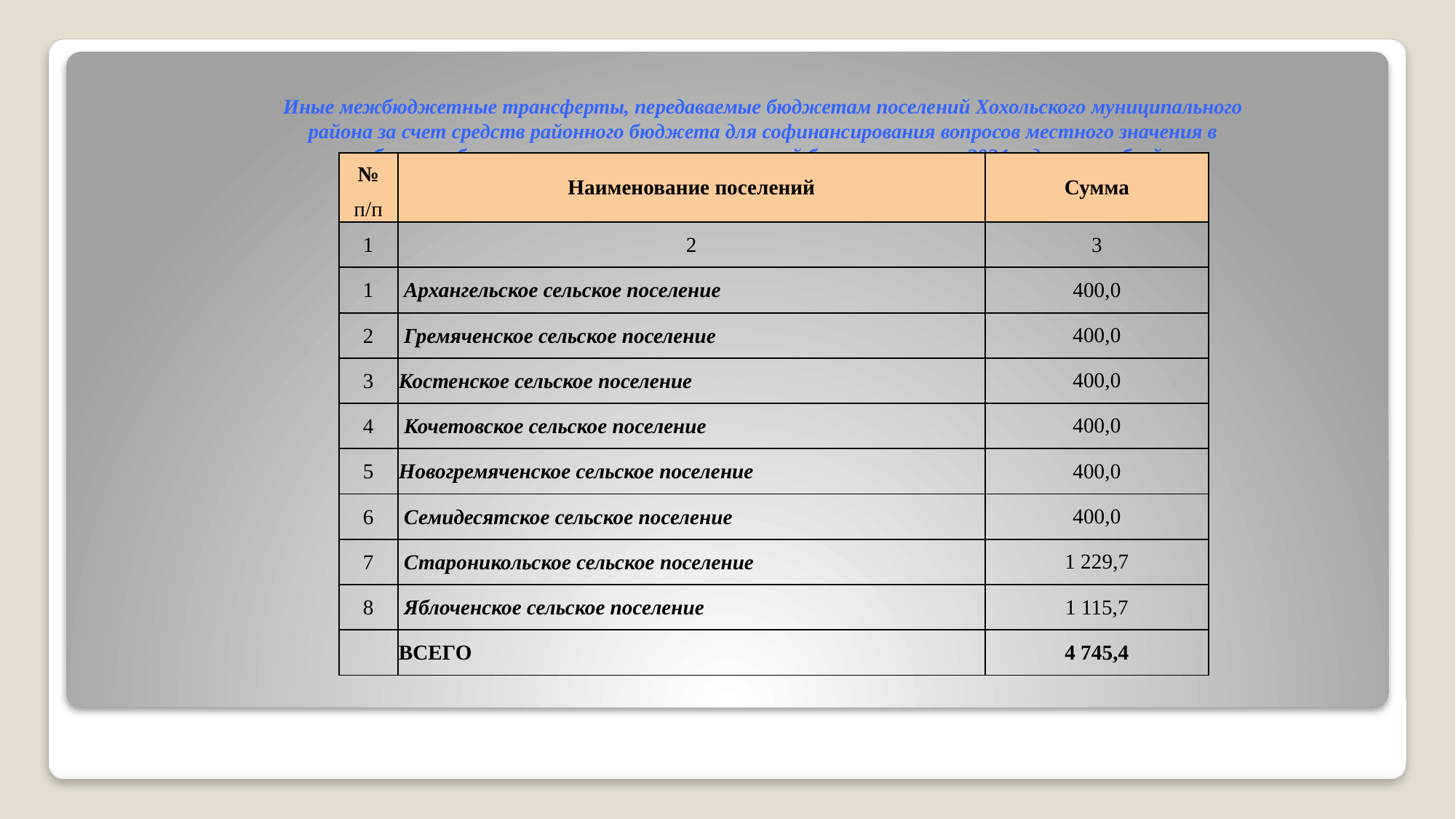

# Иные межбюджетные трансферты, передаваемые бюджетам поселений Хохольского муниципального района за счет средств районного бюджета для софинансирования вопросов местного значения в области обеспечения первичных мер пожарной безопасности на 2024 год, тыс. рублей
| № | Наименование поселений | Сумма |
| --- | --- | --- |
| п/п |  |  |
| 1 | 2 | 3 |
| 1 | Архангельское сельское поселение | 400,0 |
| 2 | Гремяченское сельское поселение | 400,0 |
| 3 | Костенское сельское поселение | 400,0 |
| 4 | Кочетовское сельское поселение | 400,0 |
| 5 | Новогремяченское сельское поселение | 400,0 |
| 6 | Семидесятское сельское поселение | 400,0 |
| 7 | Староникольское сельское поселение | 1 229,7 |
| 8 | Яблоченское сельское поселение | 1 115,7 |
|  | ВСЕГО | 4 745,4 |